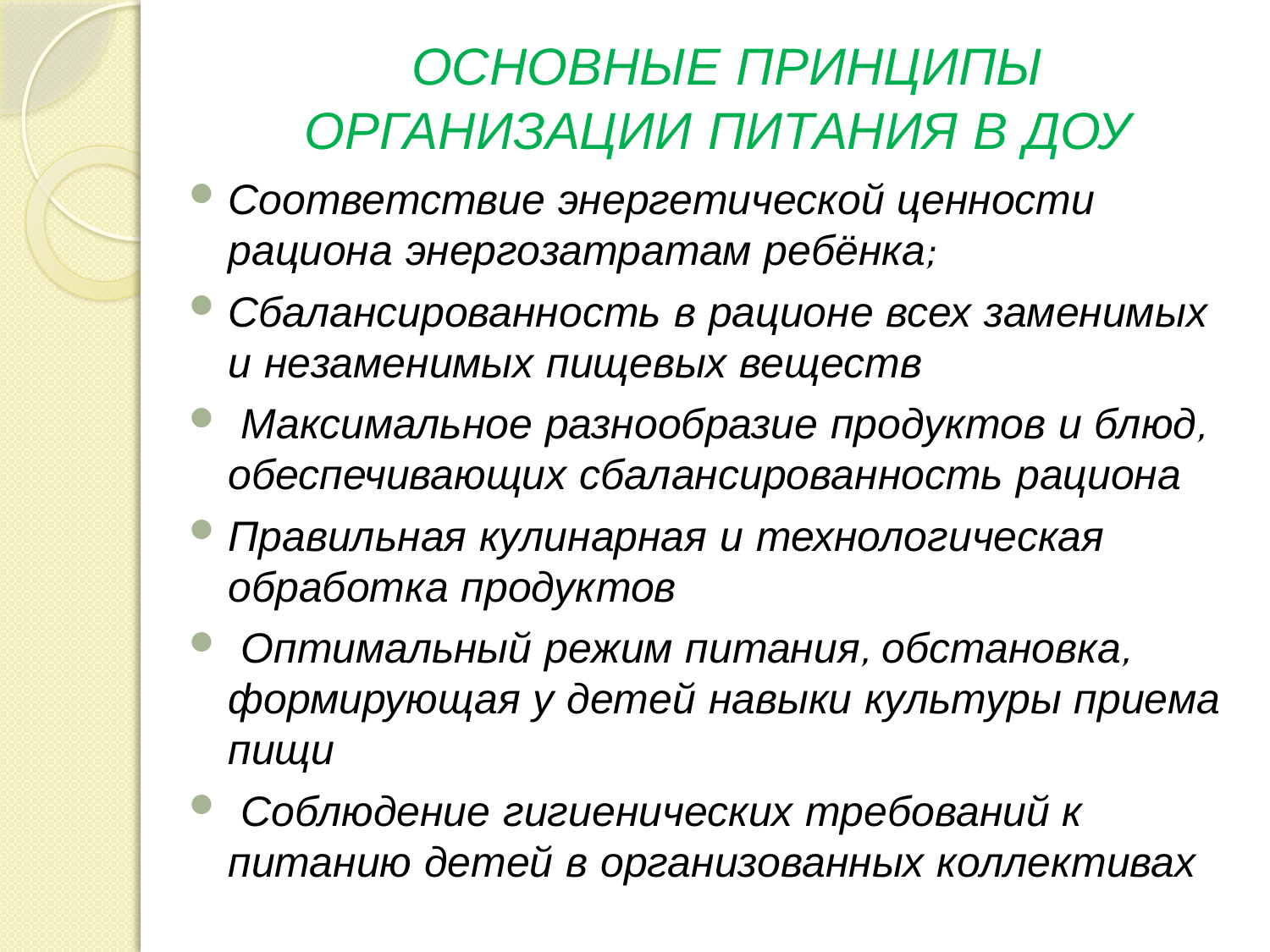

# ОСНОВНЫЕ ПРИНЦИПЫ ОРГАНИЗАЦИИ ПИТАНИЯ В ДОУ
Соответствие энергетической ценности рациона энергозатратам ребёнка;
Сбалансированность в рационе всех заменимых и незаменимых пищевых веществ
 Максимальное разнообразие продуктов и блюд, обеспечивающих сбалансированность рациона
Правильная кулинарная и технологическая обработка продуктов
 Оптимальный режим питания, обстановка, формирующая у детей навыки культуры приема пищи
 Соблюдение гигиенических требований к питанию детей в организованных коллективах